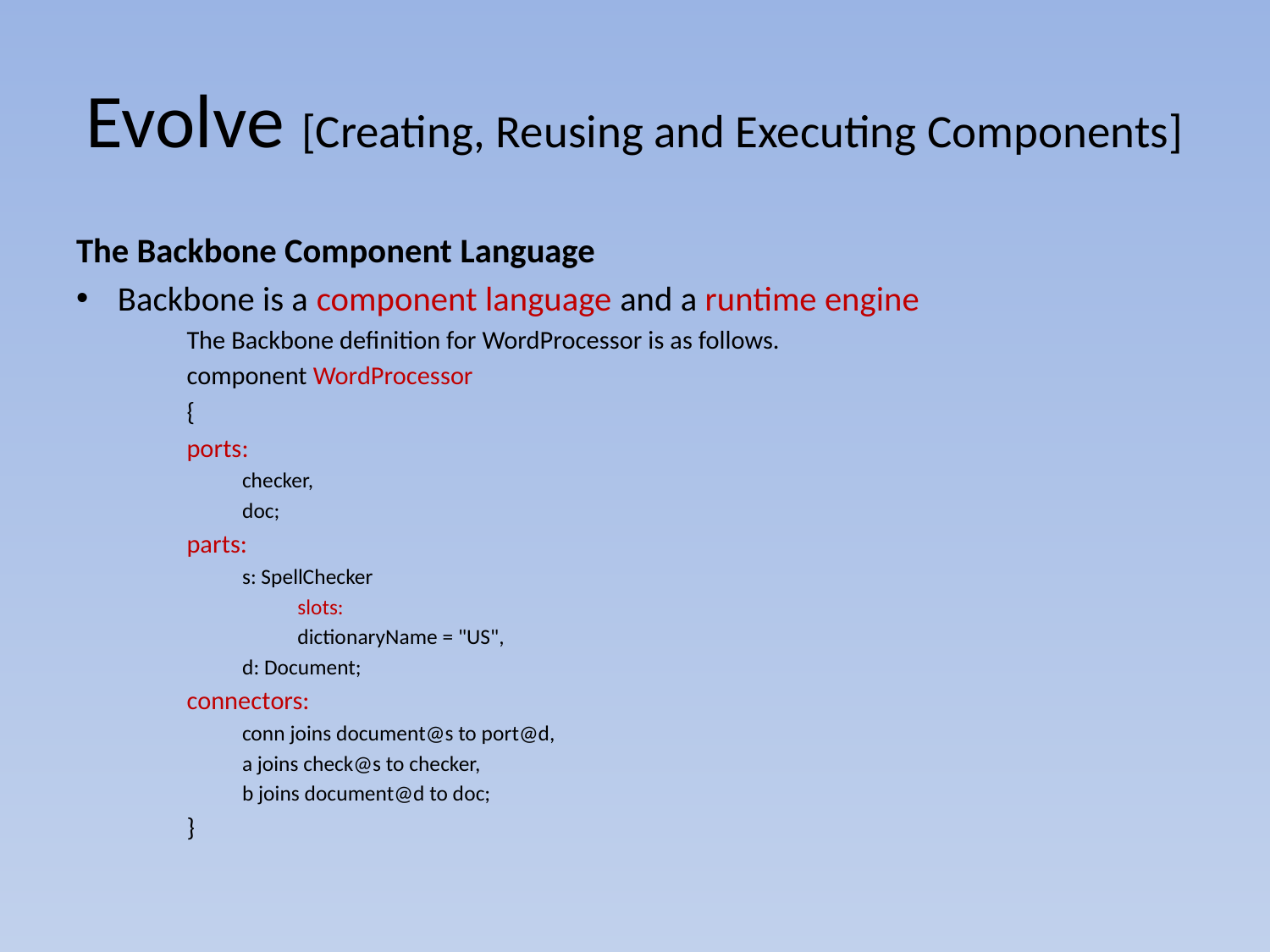

# Evolve [Creating, Reusing and Executing Components]
The Backbone Component Language
Backbone is a component language and a runtime engine
The Backbone definition for WordProcessor is as follows.
component WordProcessor
{
ports:
checker,
doc;
parts:
s: SpellChecker
slots:
dictionaryName = "US",
d: Document;
connectors:
conn joins document@s to port@d,
a joins check@s to checker,
b joins document@d to doc;
}